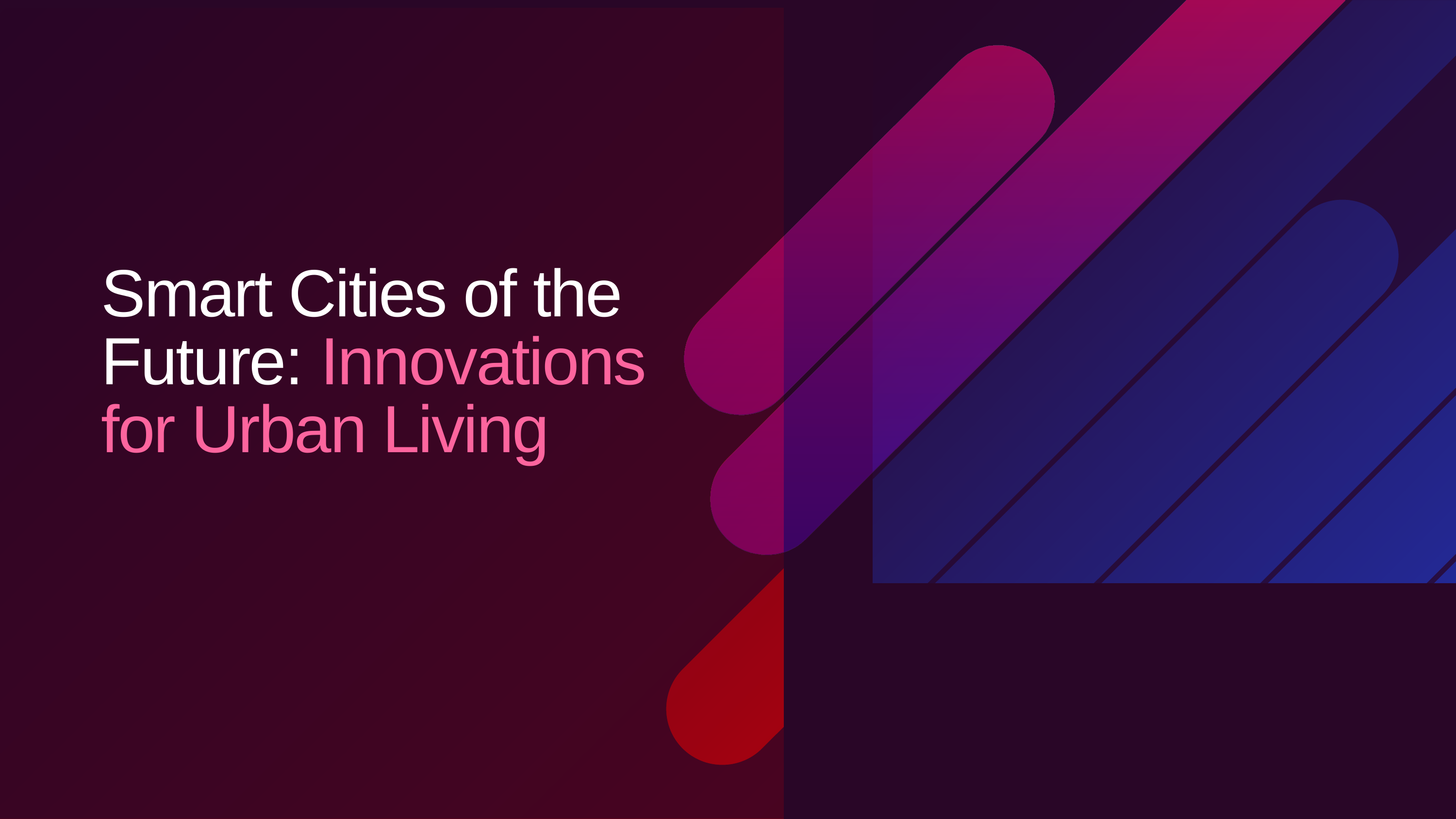

Smart Cities of the Future: Innovations for Urban Living